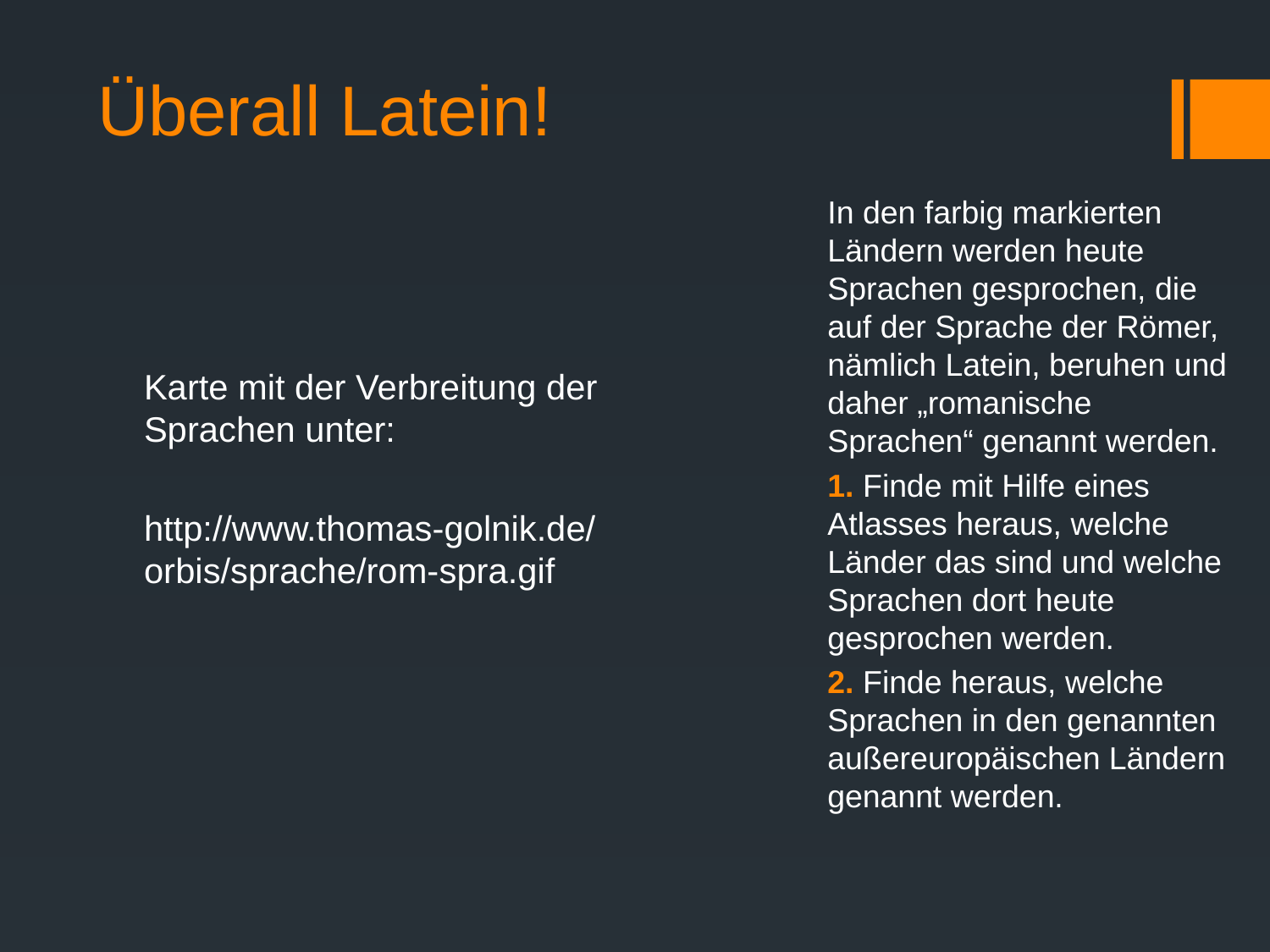

# Überall Latein!
In den farbig markierten Ländern werden heute Sprachen gesprochen, die auf der Sprache der Römer, nämlich Latein, beruhen und daher „romanische Sprachen“ genannt werden.
1. Finde mit Hilfe eines Atlasses heraus, welche Länder das sind und welche Sprachen dort heute gesprochen werden.
2. Finde heraus, welche Sprachen in den genannten außereuropäischen Ländern genannt werden.
Karte mit der Verbreitung der Sprachen unter:

http://www.thomas-golnik.de/orbis/sprache/rom-spra.gif